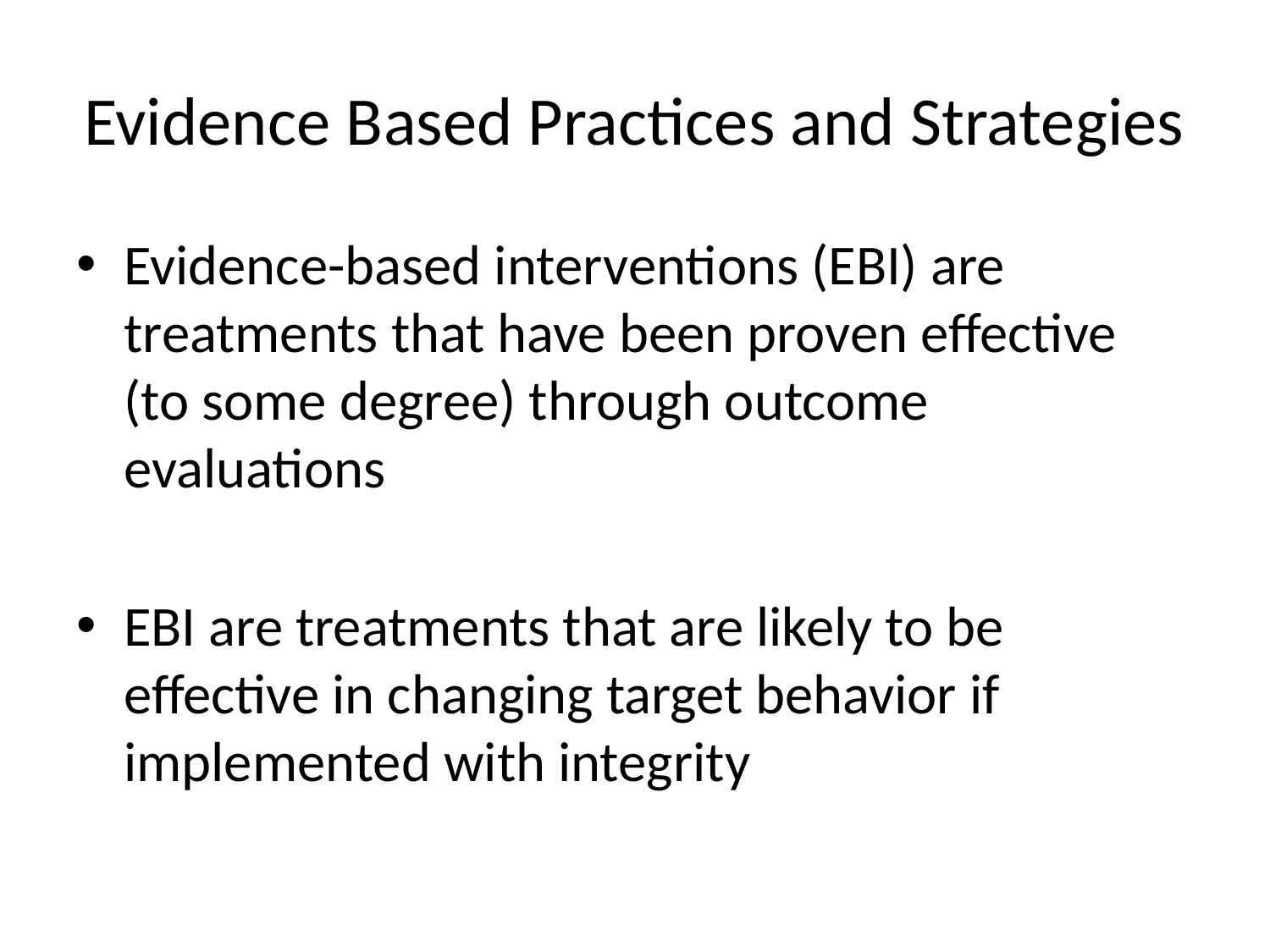

# Evidence Based Practices and Strategies
Evidence-based interventions (EBI) are treatments that have been proven effective (to some degree) through outcome evaluations

EBI are treatments that are likely to be effective in changing target behavior if implemented with integrity